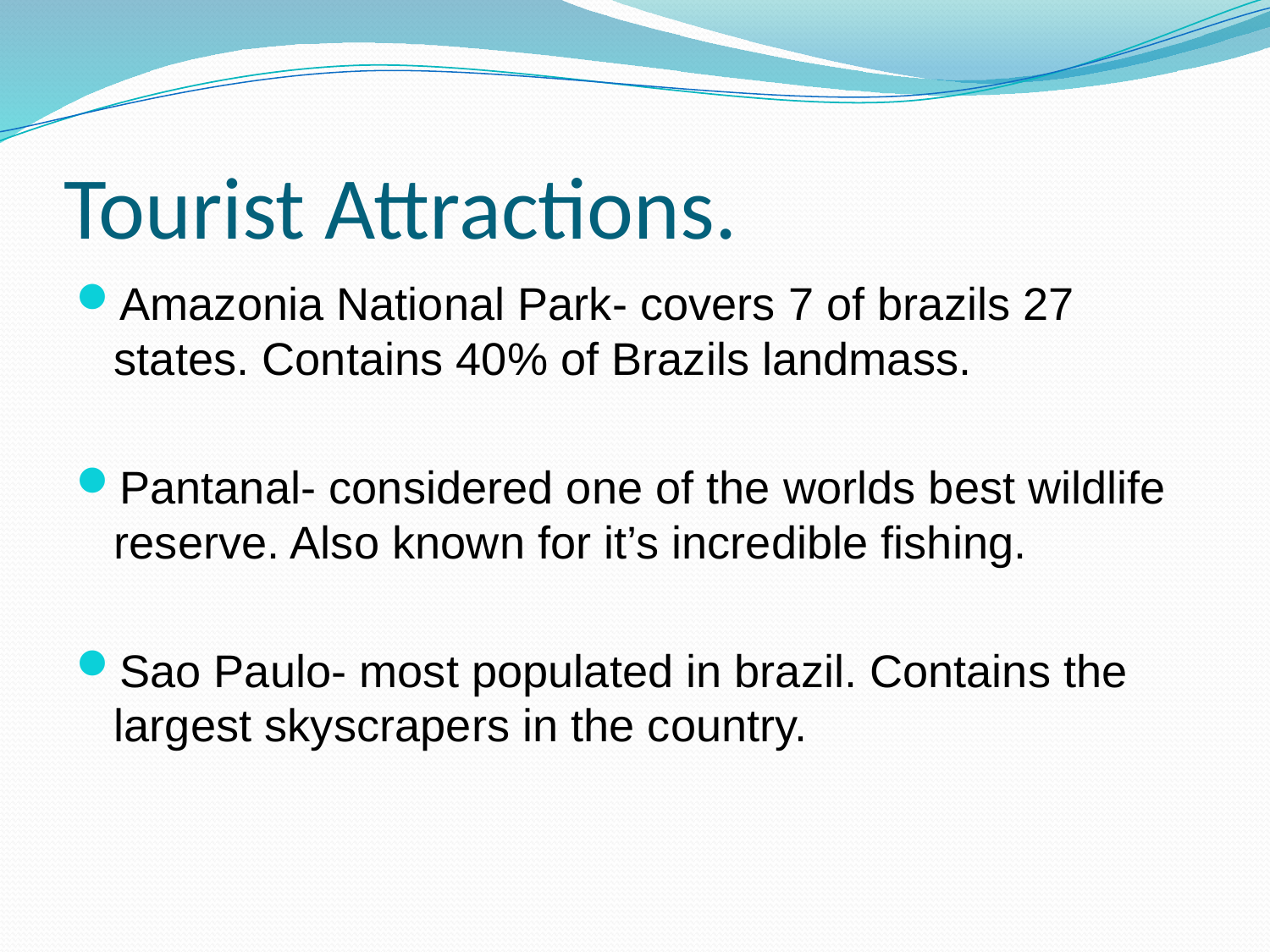

# Tourist Attractions.
Amazonia National Park- covers 7 of brazils 27 states. Contains 40% of Brazils landmass.

Pantanal- considered one of the worlds best wildlife reserve. Also known for it’s incredible fishing.

Sao Paulo- most populated in brazil. Contains the largest skyscrapers in the country.